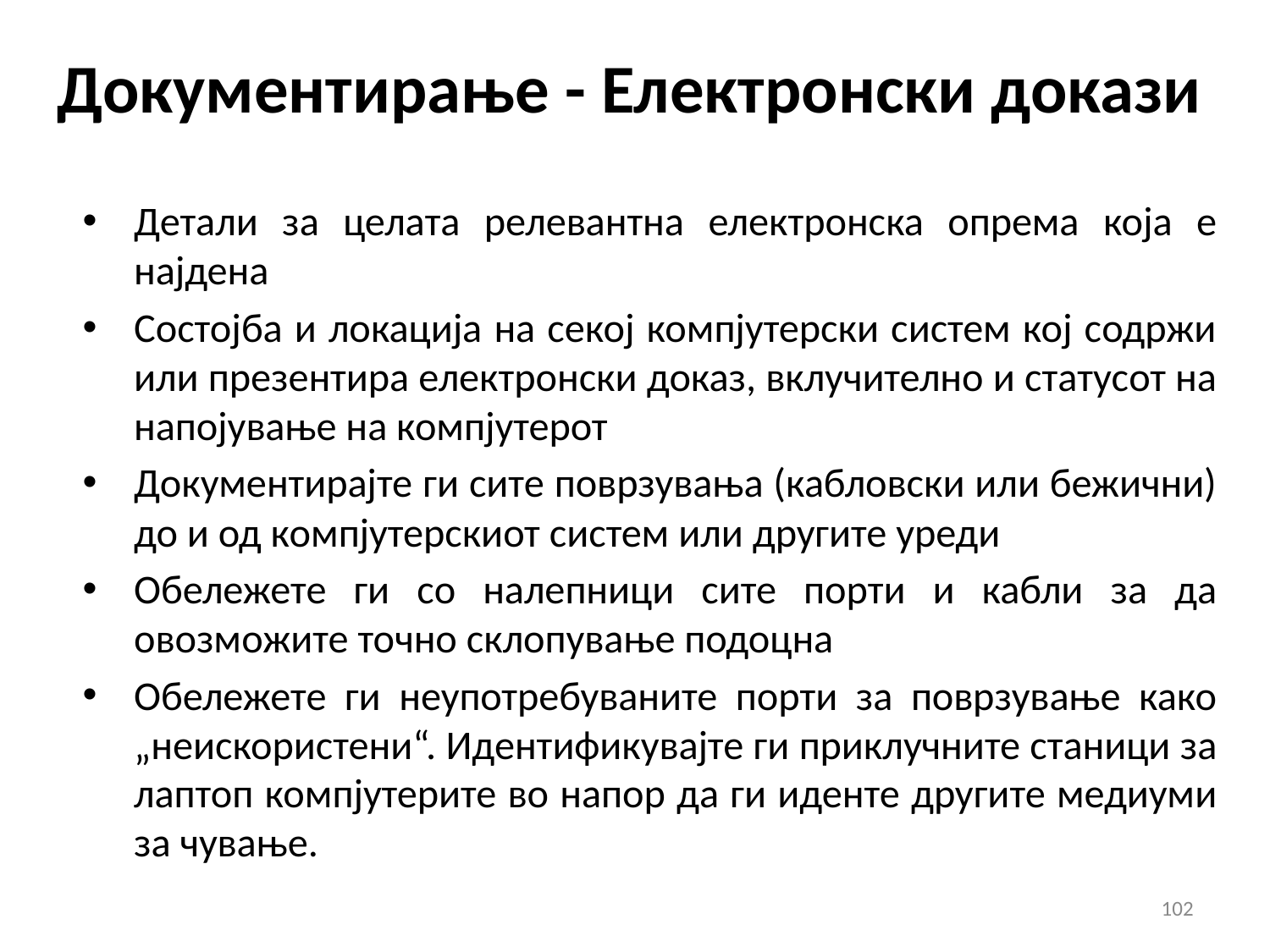

# Документирање - Електронски докази
Детали за целата релевантна електронска опрема која е најдена
Состојба и локација на секој компјутерски систем кој содржи или презентира електронски доказ, вклучително и статусот на напојување на компјутерот
Документирајте ги сите поврзувања (кабловски или бежични) до и од компјутерскиот систем или другите уреди
Обележете ги со налепници сите порти и кабли за да овозможите точно склопување подоцна
Обележете ги неупотребуваните порти за поврзување како „неискористени“. Идентификувајте ги приклучните станици за лаптоп компјутерите во напор да ги иденте другите медиуми за чување.

102